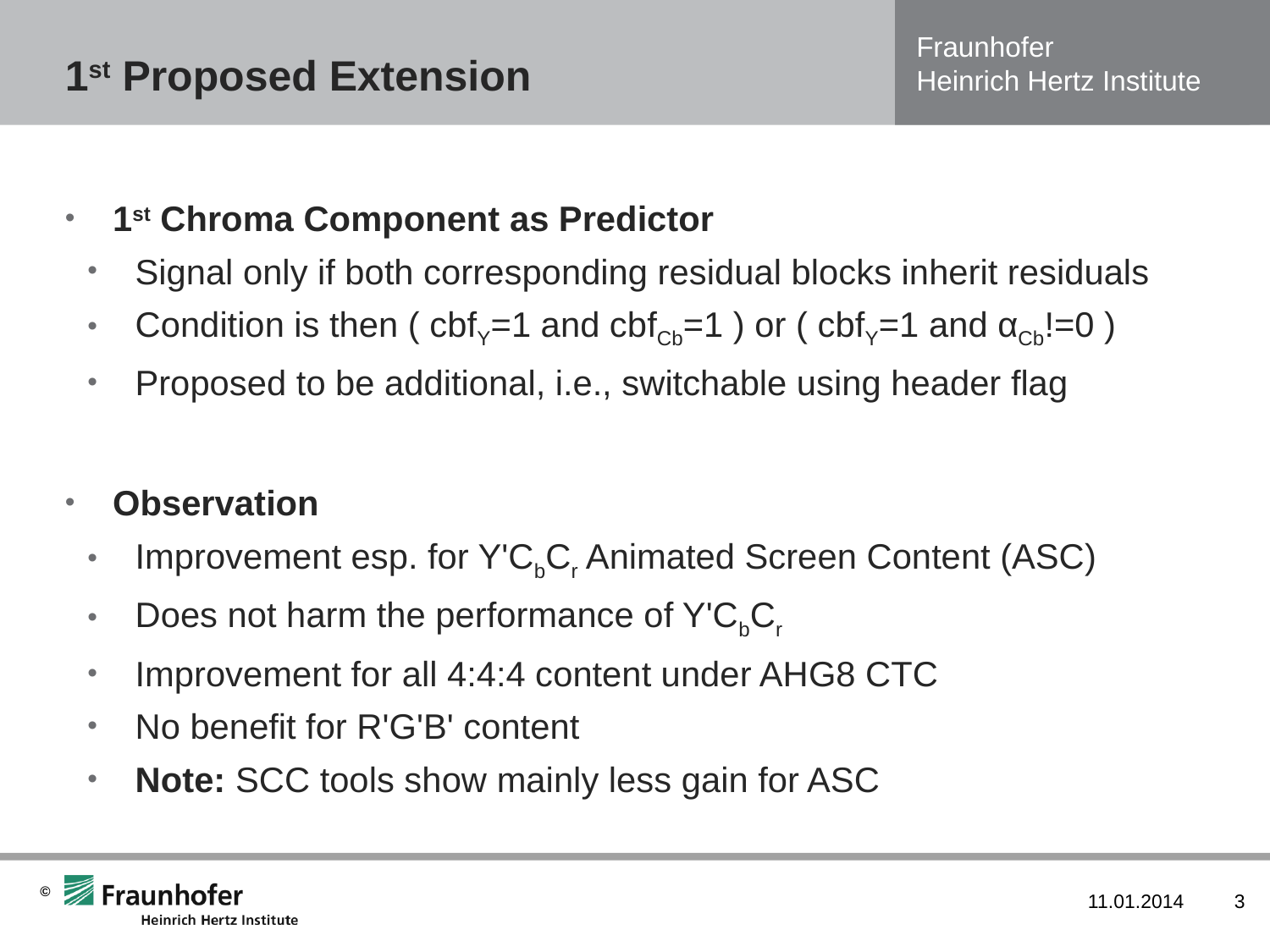

# 1st Proposed Extension
1st Chroma Component as Predictor
Signal only if both corresponding residual blocks inherit residuals
Condition is then ( cbfY=1 and cbfCb=1 ) or ( cbfY=1 and αCb!=0 )
Proposed to be additional, i.e., switchable using header flag

Observation
Improvement esp. for Y'CbCr Animated Screen Content (ASC)
Does not harm the performance of Y'CbCr
Improvement for all 4:4:4 content under AHG8 CTC
No benefit for R'G'B' content
Note: SCC tools show mainly less gain for ASC
11.01.2014
3